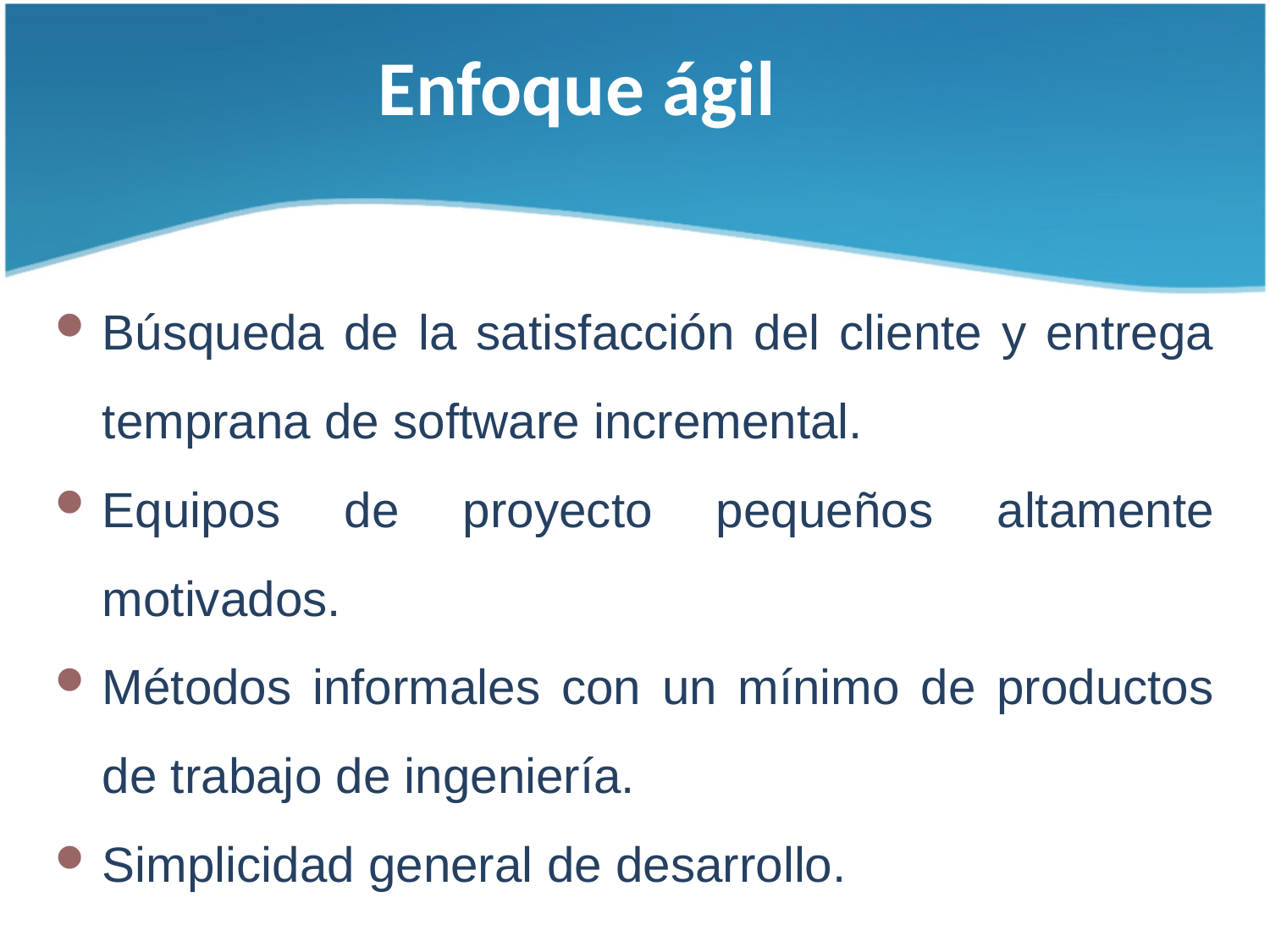

Enfoque ágil
Búsqueda de la satisfacción del cliente y entrega temprana de software incremental.
Equipos de proyecto pequeños altamente motivados.
Métodos informales con un mínimo de productos de trabajo de ingeniería.
Simplicidad general de desarrollo.